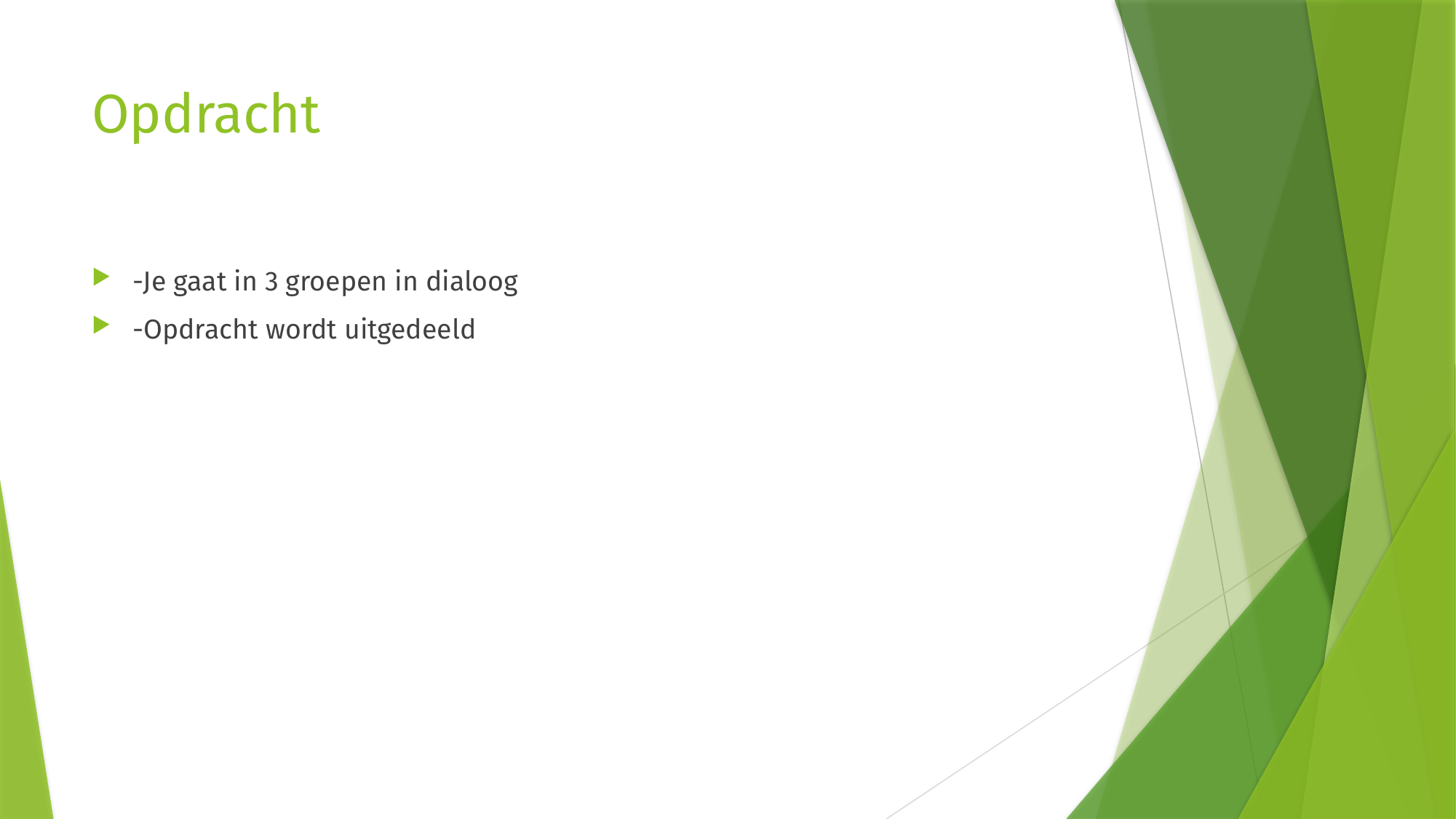

# Opdracht
-Je gaat in 3 groepen in dialoog
-Opdracht wordt uitgedeeld